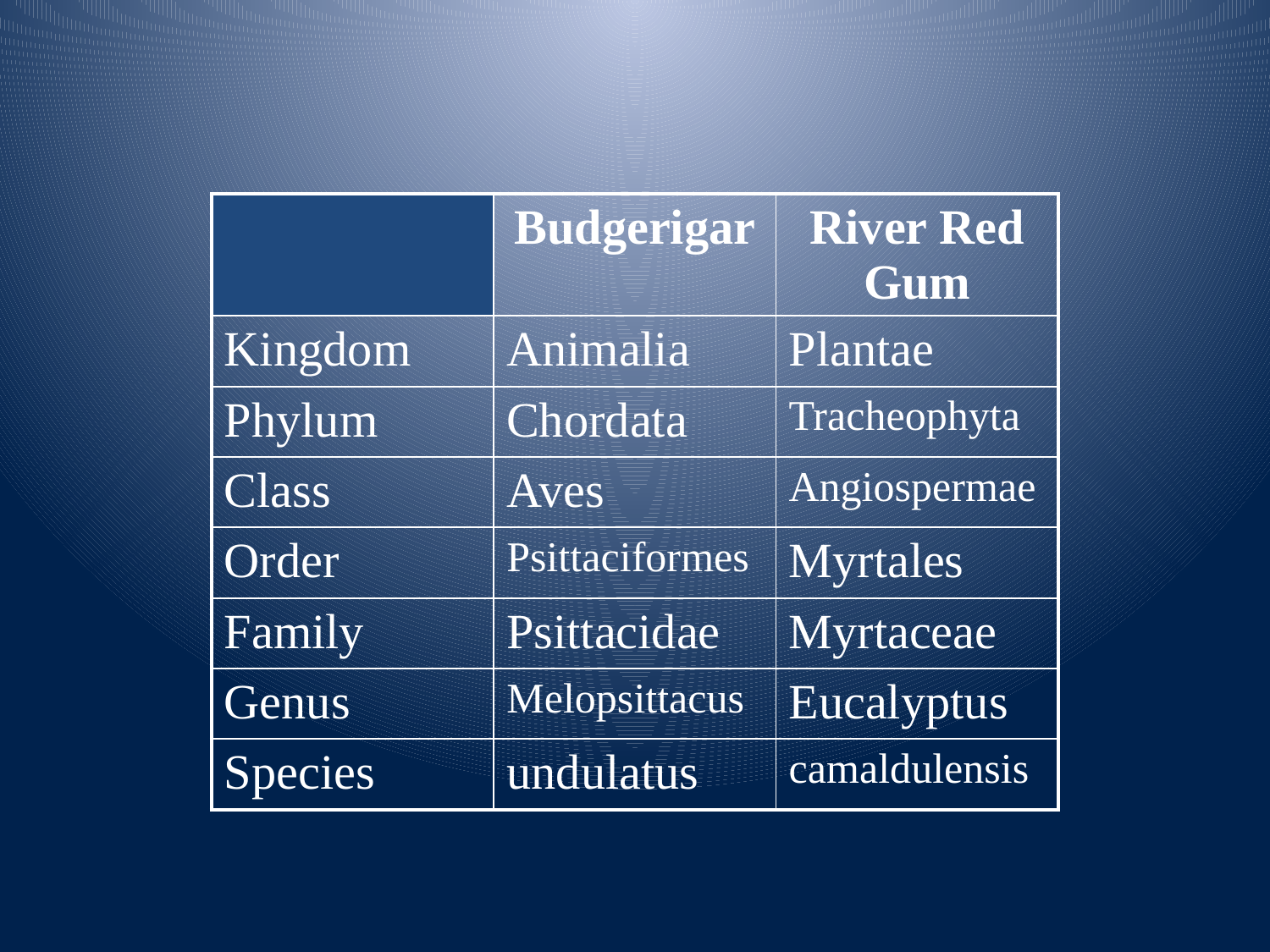

|  | Budgerigar | River Red Gum |
| --- | --- | --- |
| Kingdom | Animalia | Plantae |
| Phylum | Chordata | Tracheophyta |
| Class | Aves | Angiospermae |
| Order | Psittaciformes | Myrtales |
| Family | Psittacidae | Myrtaceae |
| Genus | Melopsittacus | Eucalyptus |
| Species | undulatus | camaldulensis |